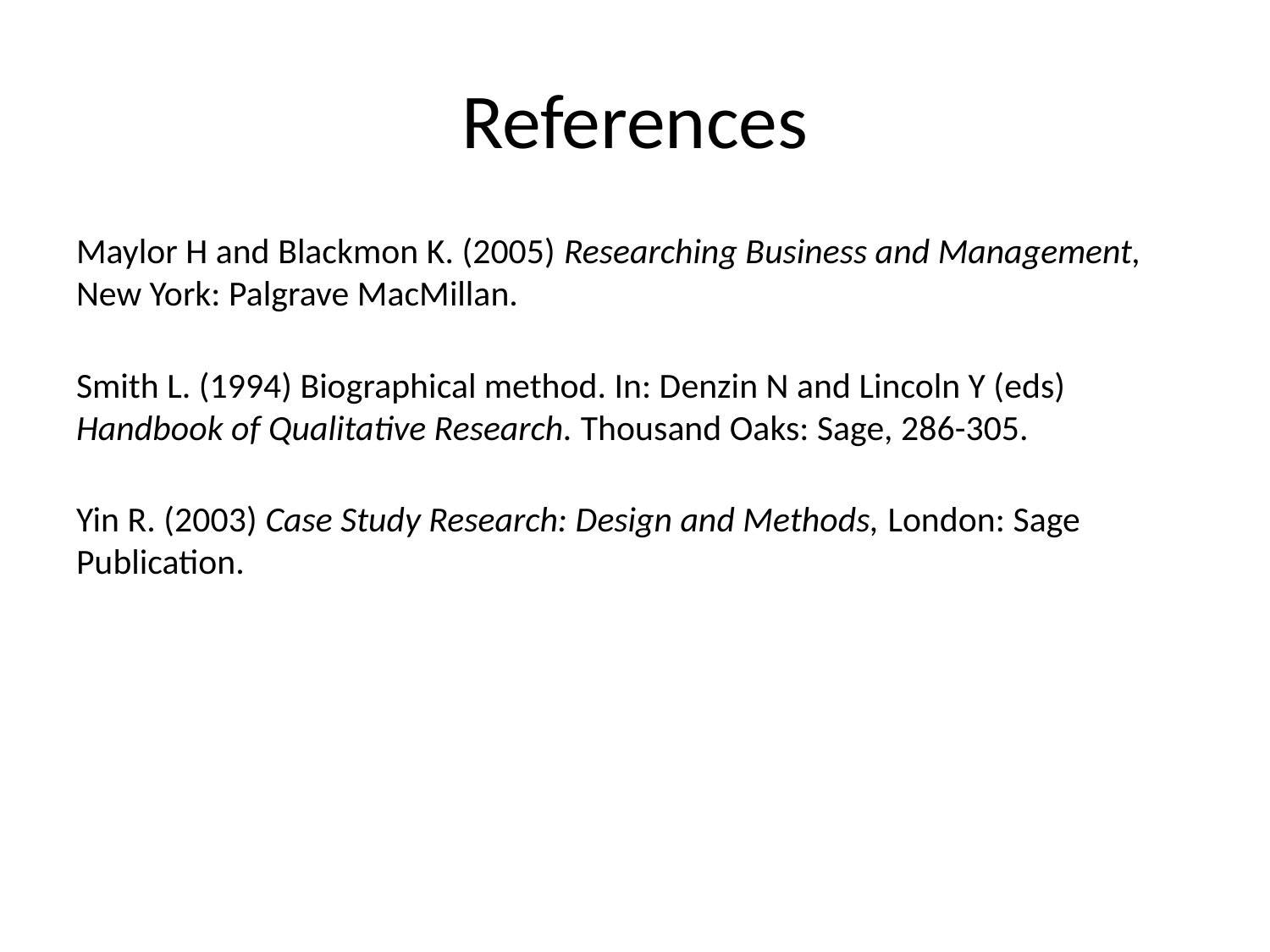

# References
Maylor H and Blackmon K. (2005) Researching Business and Management, New York: Palgrave MacMillan.
Smith L. (1994) Biographical method. In: Denzin N and Lincoln Y (eds) Handbook of Qualitative Research. Thousand Oaks: Sage, 286-305.
Yin R. (2003) Case Study Research: Design and Methods, London: Sage Publication.